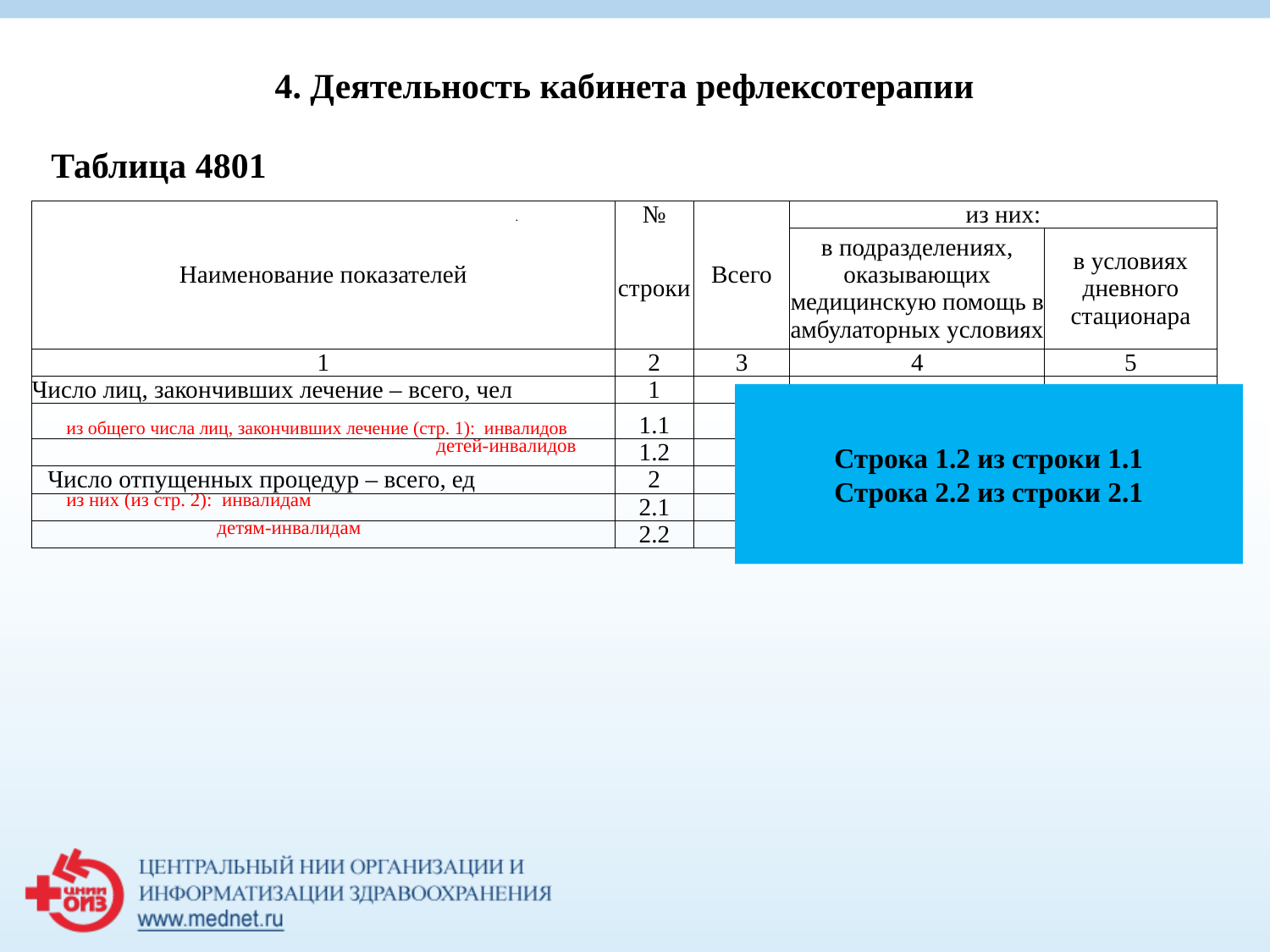

4. Деятельность кабинета рефлексотерапии
# Таблица 4801
| Наименование показателей | № | Всего | из них: |  |
| --- | --- | --- | --- | --- |
|  | строки |  | в подразделениях, оказывающих медицинскую помощь в амбулаторных условиях | в условиях дневного стационара |
| 1 | 2 | 3 | 4 | 5 |
| Число лиц, закончивших лечение – всего, чел | 1 |  |  |  |
| из общего числа лиц, закончивших лечение (стр. 1): инвалидов | 1.1 |  |  |  |
| детей-инвалидов | 1.2 |  |  |  |
| Число отпущенных процедур – всего, ед | 2 |  |  |  |
| из них (из стр. 2): инвалидам | 2.1 |  |  |  |
| детям-инвалидам | 2.2 |  |  |  |

Строка 1.2 из строки 1.1
Строка 2.2 из строки 2.1